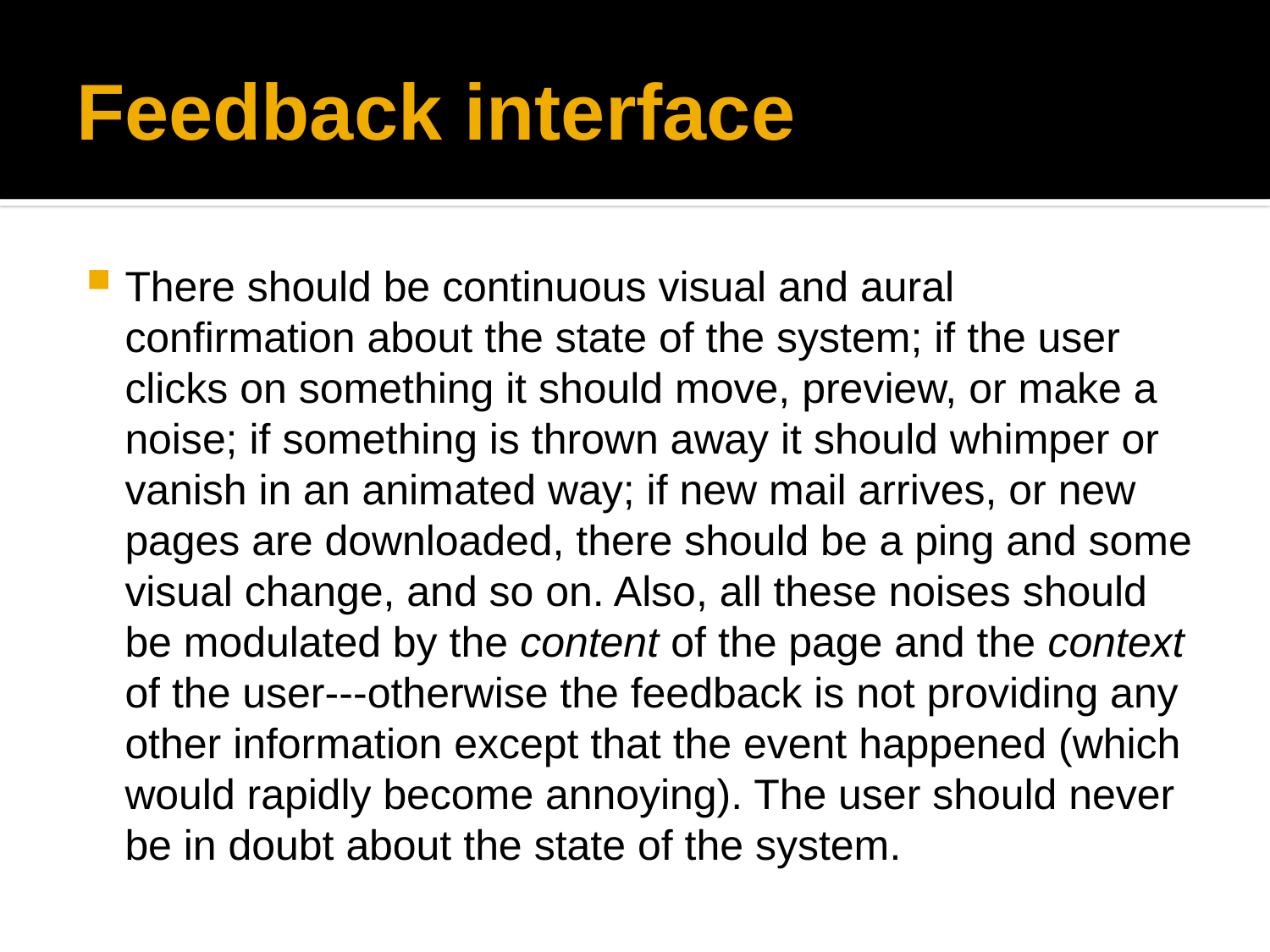

# Feedback interface
There should be continuous visual and aural confirmation about the state of the system; if the user clicks on something it should move, preview, or make a noise; if something is thrown away it should whimper or vanish in an animated way; if new mail arrives, or new pages are downloaded, there should be a ping and some visual change, and so on. Also, all these noises should be modulated by the content of the page and the context of the user---otherwise the feedback is not providing any other information except that the event happened (which would rapidly become annoying). The user should never be in doubt about the state of the system.